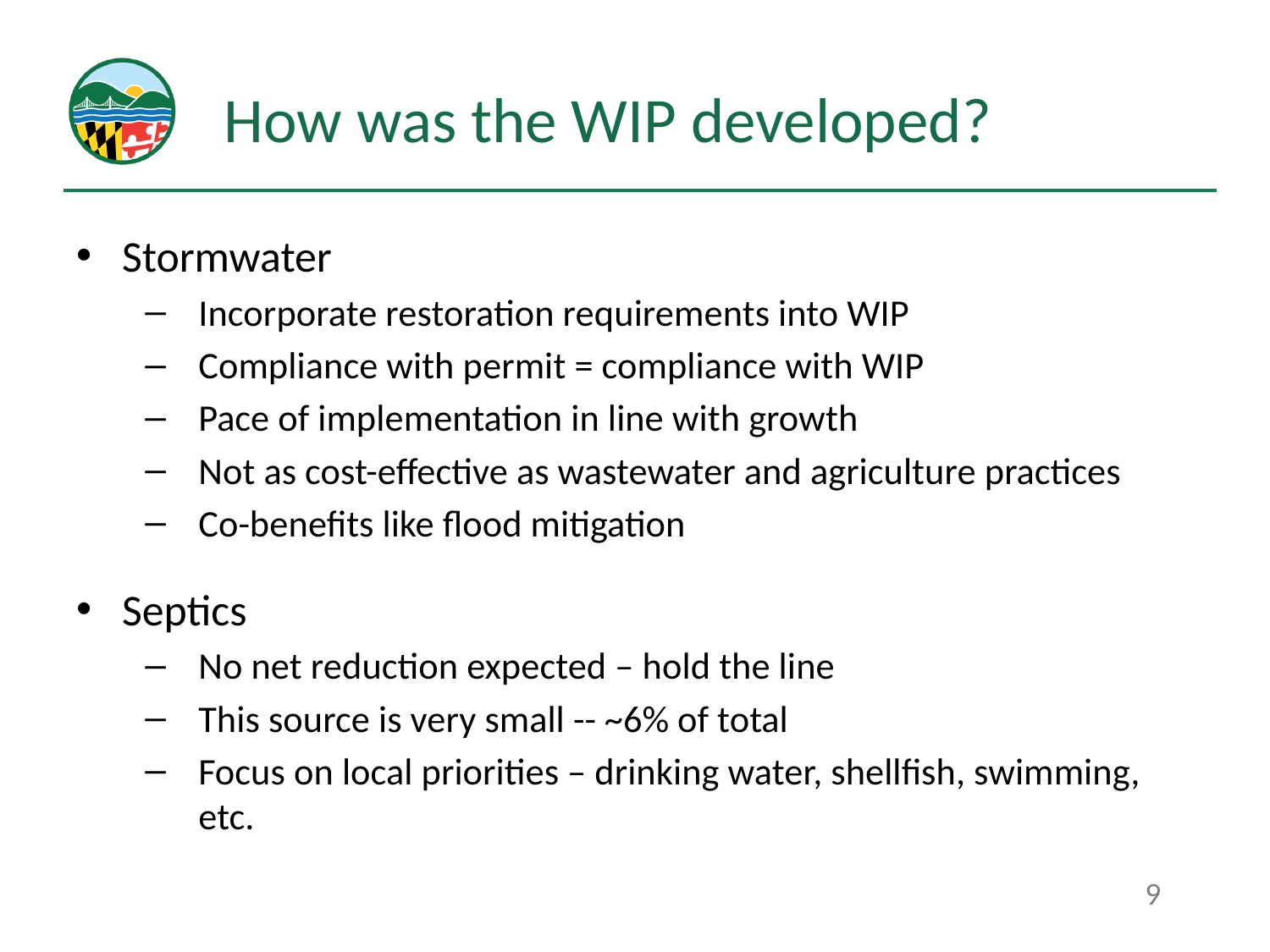

# How was the WIP developed?
Stormwater
Incorporate restoration requirements into WIP
Compliance with permit = compliance with WIP
Pace of implementation in line with growth
Not as cost-effective as wastewater and agriculture practices
Co-benefits like flood mitigation
Septics
No net reduction expected – hold the line
This source is very small -- ~6% of total
Focus on local priorities – drinking water, shellfish, swimming, etc.